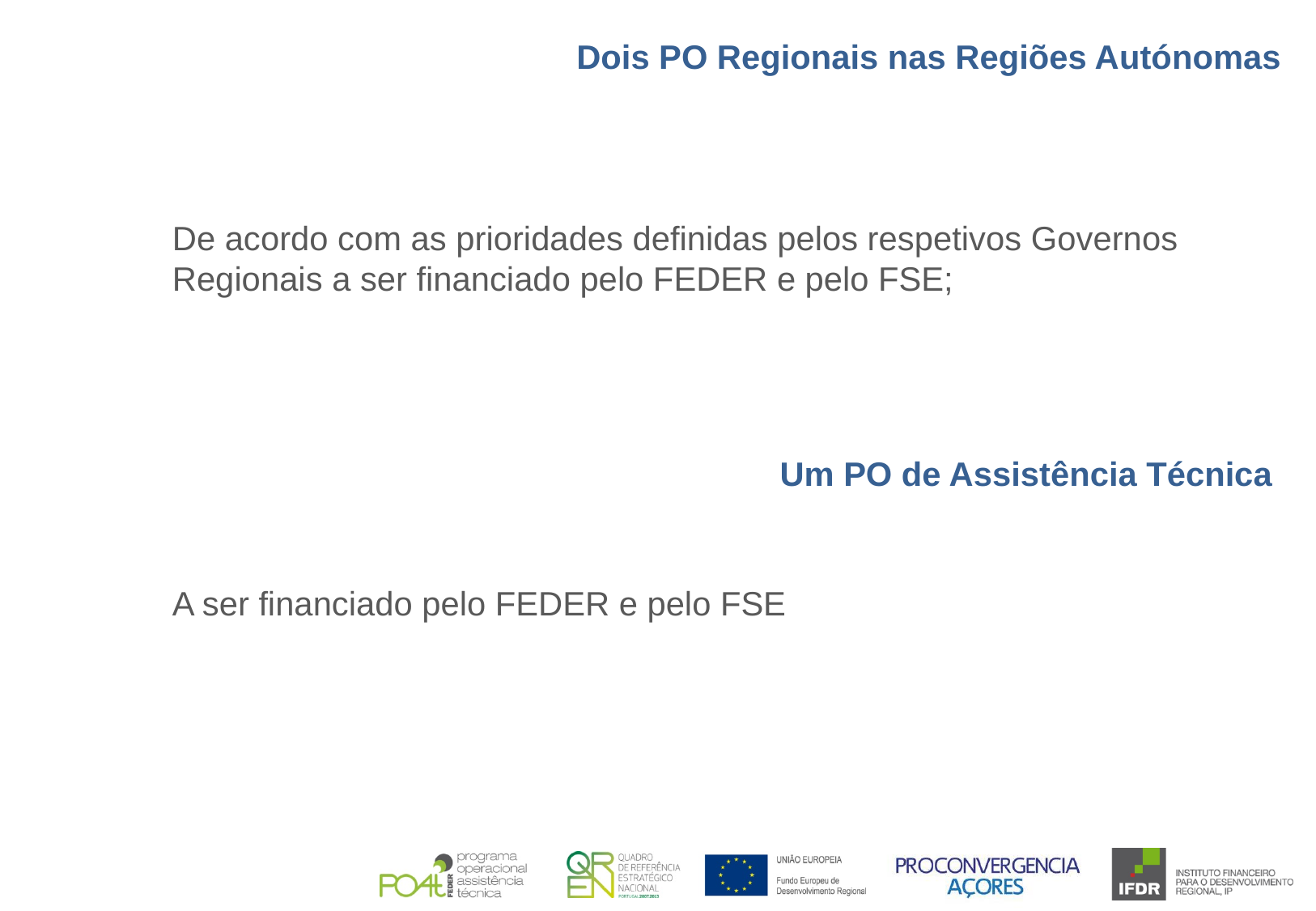

Dois PO Regionais nas Regiões Autónomas
De acordo com as prioridades definidas pelos respetivos Governos Regionais a ser financiado pelo FEDER e pelo FSE;
Um PO de Assistência Técnica
A ser financiado pelo FEDER e pelo FSE